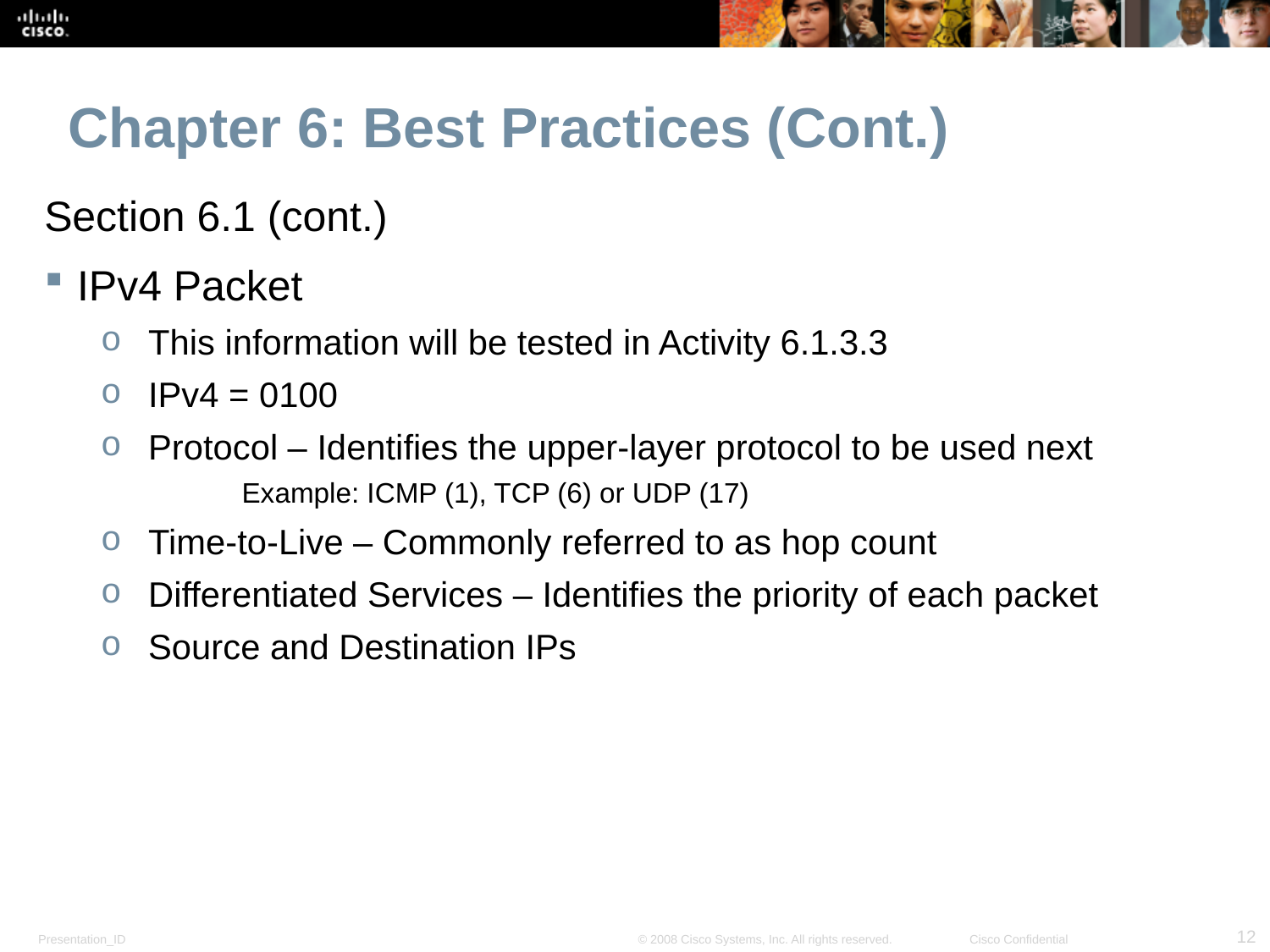

Chapter 6: Best Practices (Cont.)
Section 6.1 (cont.)
IPv4 Packet
This information will be tested in Activity 6.1.3.3
IPv4 = 0100
Protocol – Identifies the upper-layer protocol to be used next
Example: ICMP (1), TCP (6) or UDP (17)
Time-to-Live – Commonly referred to as hop count
Differentiated Services – Identifies the priority of each packet
Source and Destination IPs